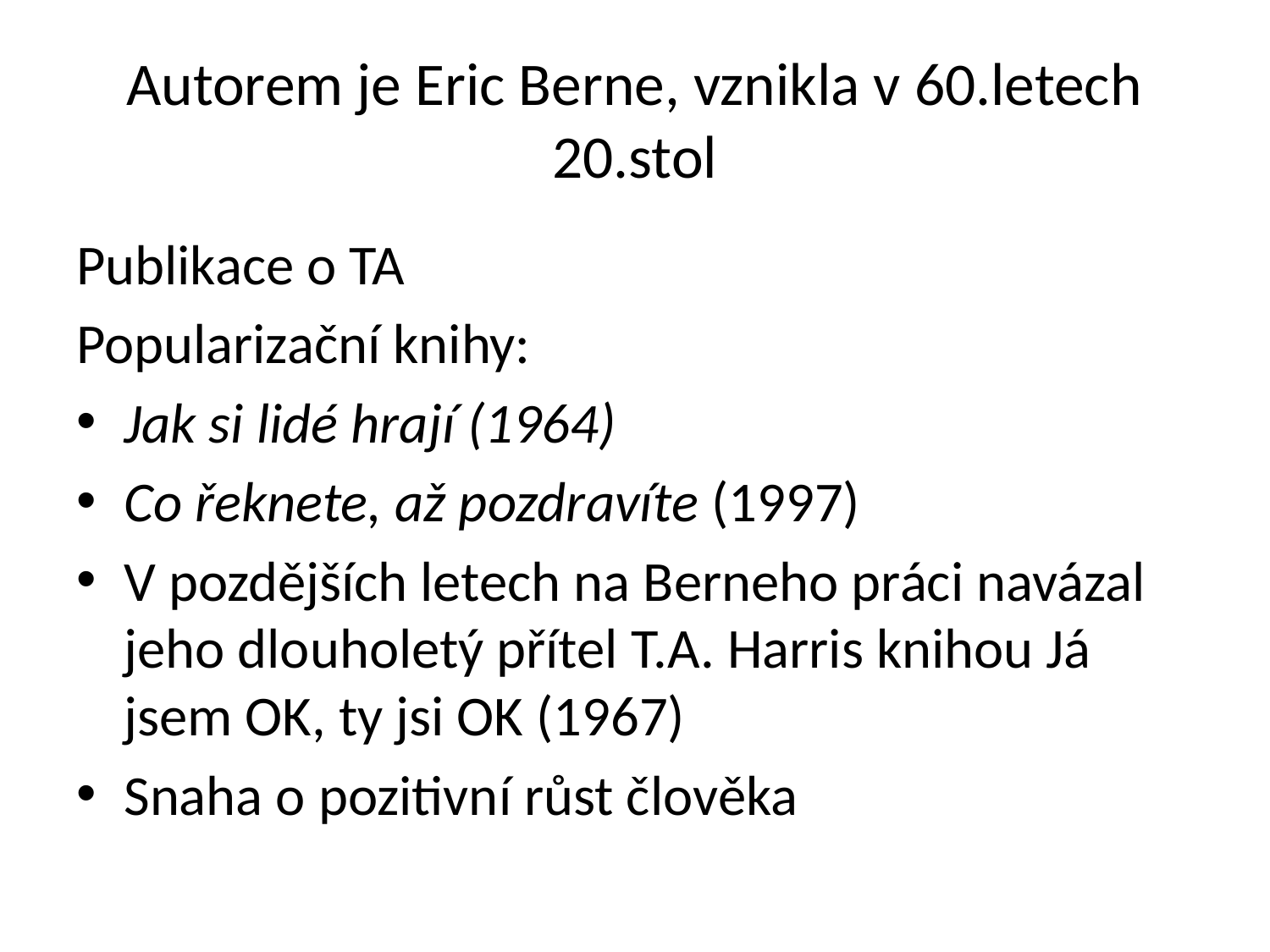

# Autorem je Eric Berne, vznikla v 60.letech 20.stol
Publikace o TA
Popularizační knihy:
Jak si lidé hrají (1964)
Co řeknete, až pozdravíte (1997)
V pozdějších letech na Berneho práci navázal jeho dlouholetý přítel T.A. Harris knihou Já jsem OK, ty jsi OK (1967)
Snaha o pozitivní růst člověka